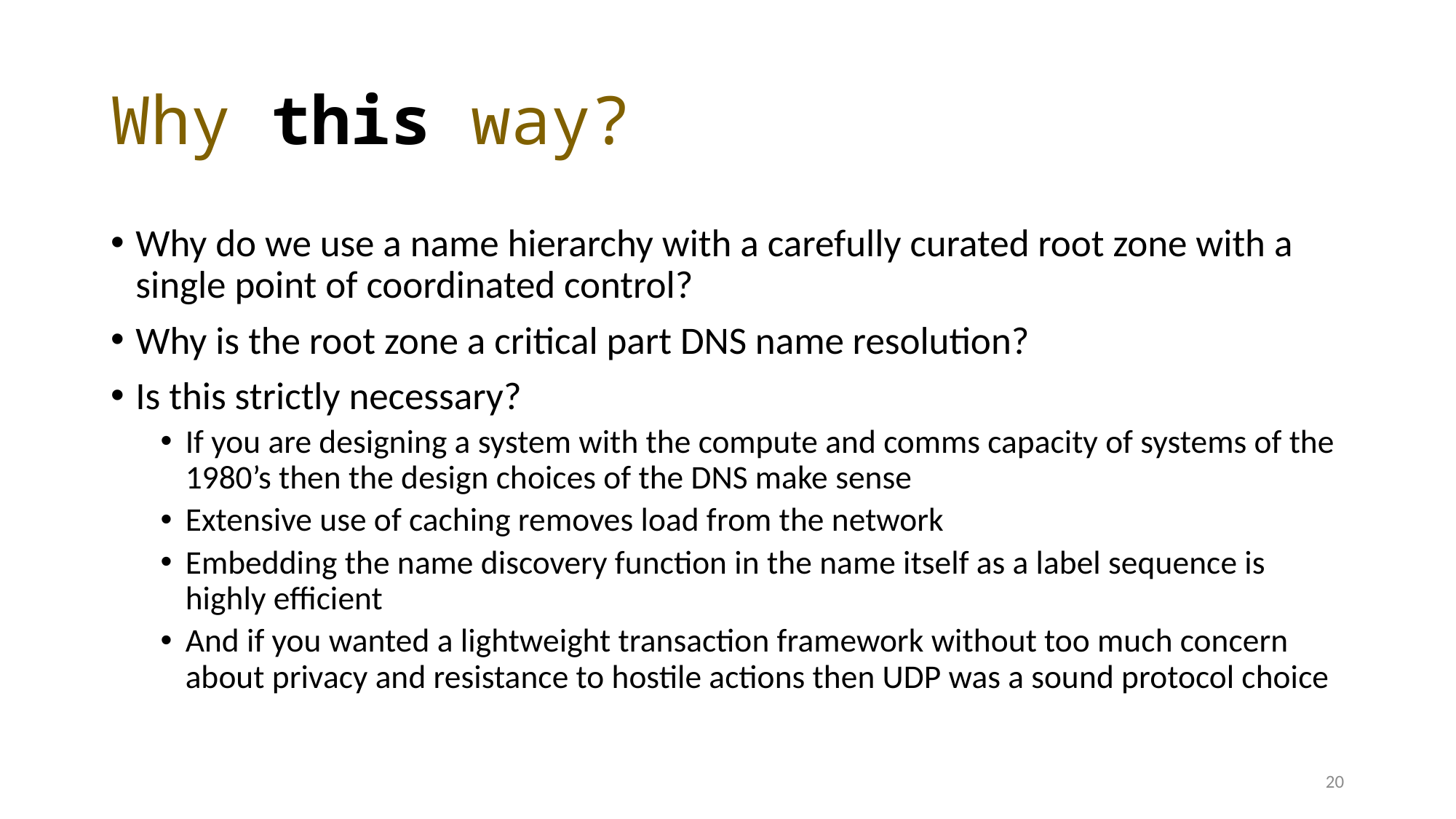

# Why this way?
Why do we use a name hierarchy with a carefully curated root zone with a single point of coordinated control?
Why is the root zone a critical part DNS name resolution?
Is this strictly necessary?
If you are designing a system with the compute and comms capacity of systems of the 1980’s then the design choices of the DNS make sense
Extensive use of caching removes load from the network
Embedding the name discovery function in the name itself as a label sequence is highly efficient
And if you wanted a lightweight transaction framework without too much concern about privacy and resistance to hostile actions then UDP was a sound protocol choice

20